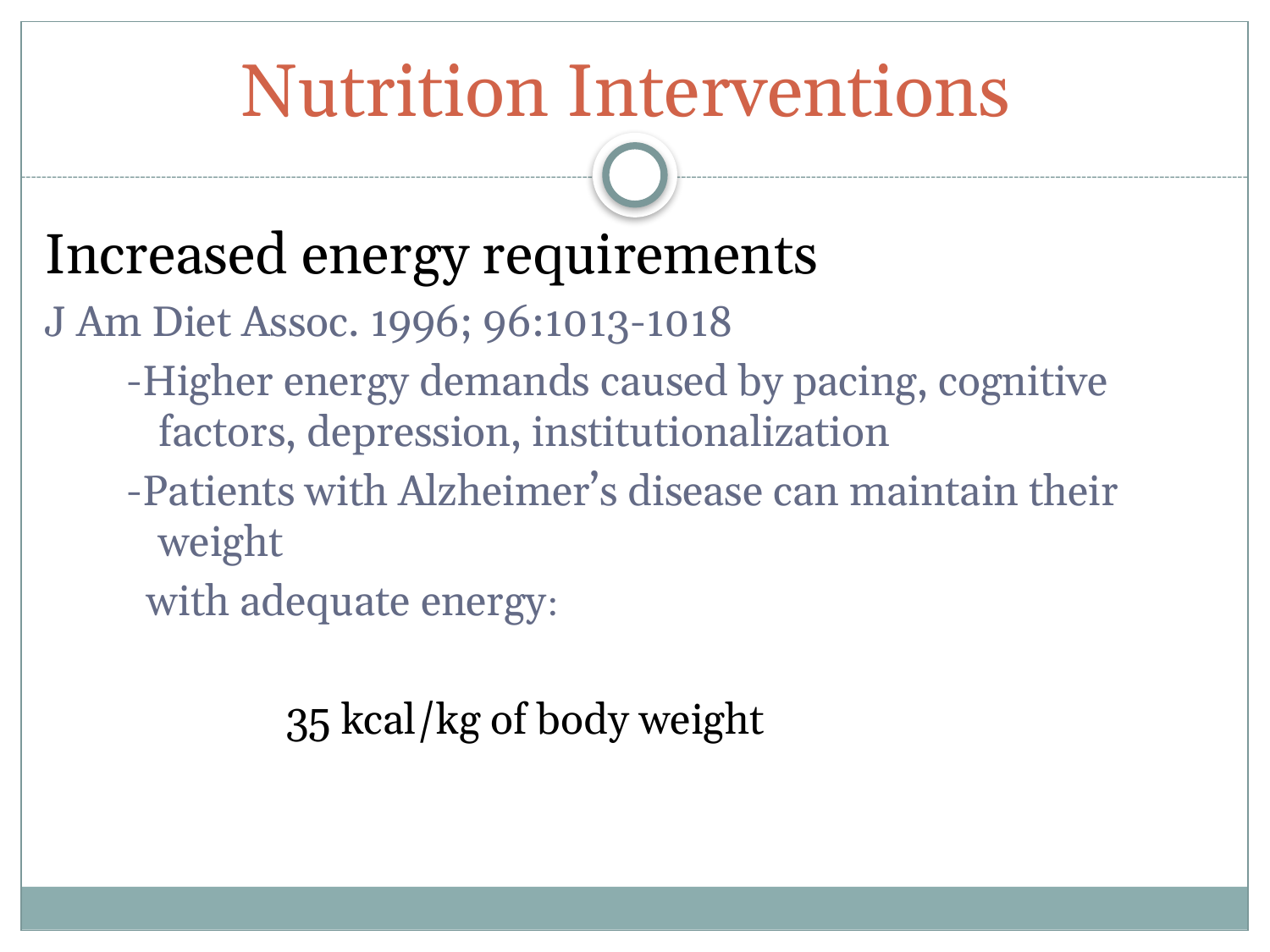

# Nutrition Interventions
Increased energy requirements
J Am Diet Assoc. 1996; 96:1013-1018
-Higher energy demands caused by pacing, cognitive factors, depression, institutionalization
-Patients with Alzheimer’s disease can maintain their weight
  with adequate energy:

		35 kcal/kg of body weight